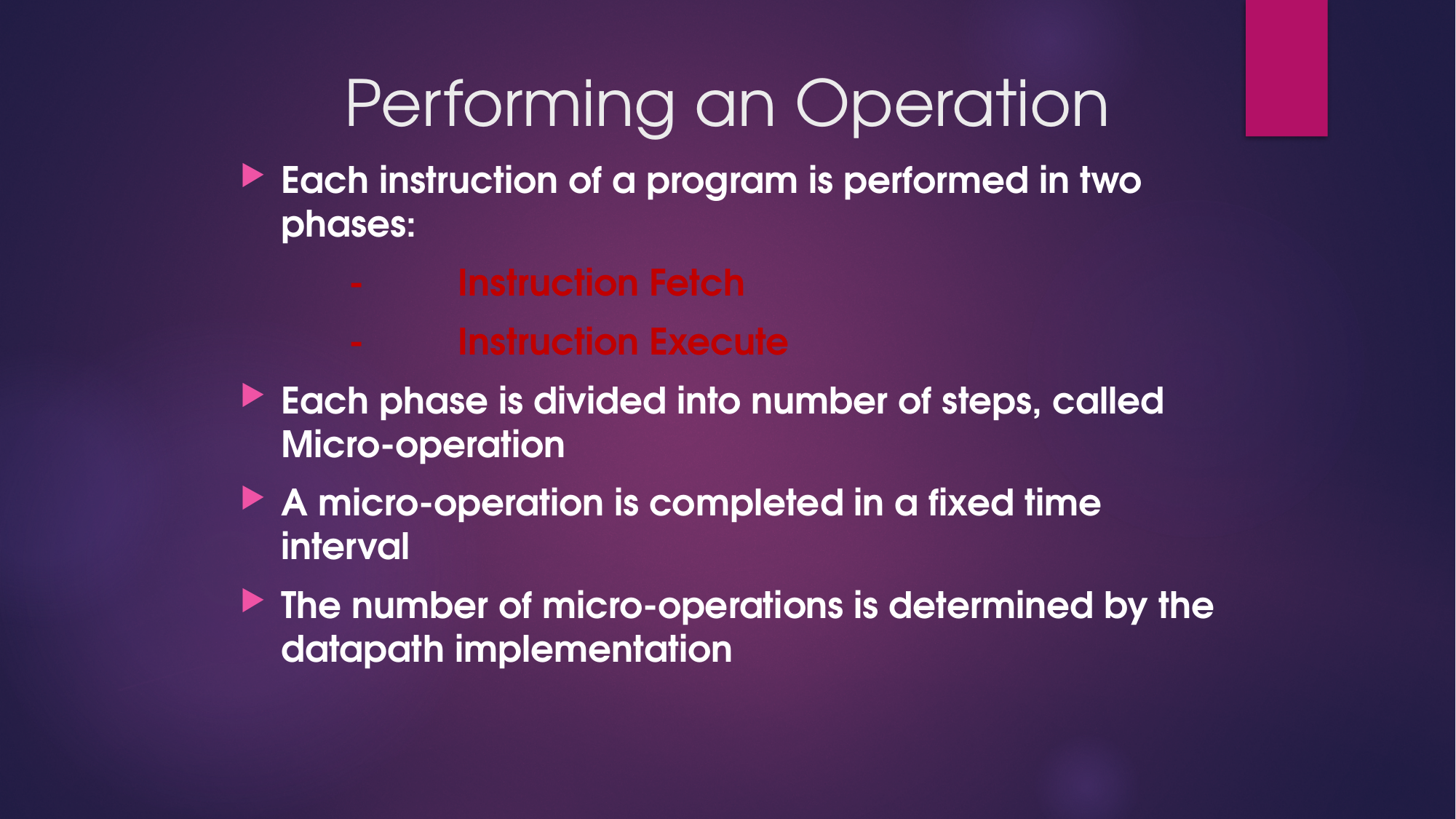

Performing an Operation
Each instruction of a program is performed in two phases:
	-	Instruction Fetch
	-	Instruction Execute
Each phase is divided into number of steps, called Micro-operation
A micro-operation is completed in a fixed time interval
The number of micro-operations is determined by the datapath implementation